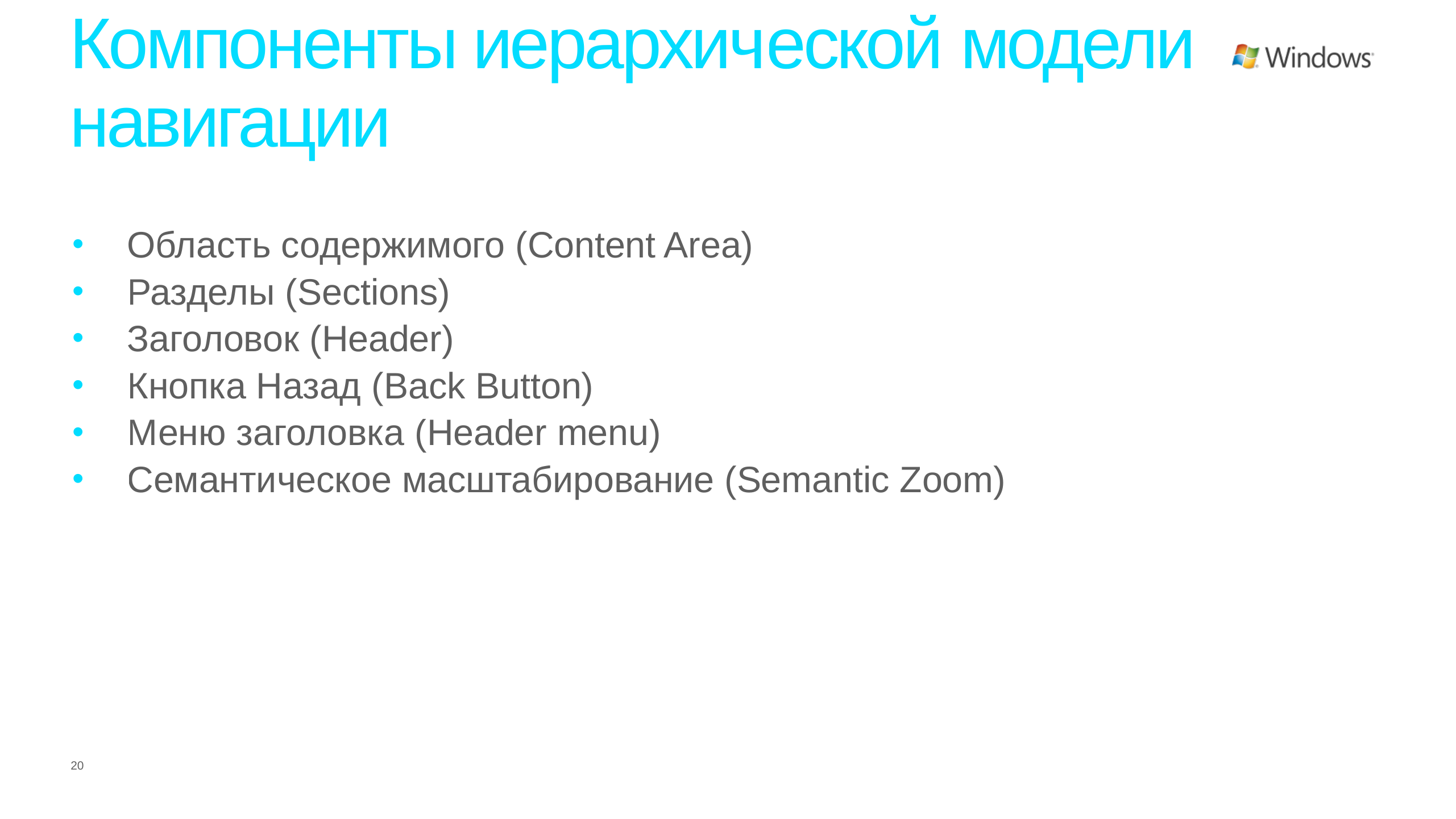

# Компоненты иерархической модели навигации

Область содержимого (Content Area)
Разделы (Sections)
Заголовок (Header)
Кнопка Назад (Back Button)
Меню заголовка (Header menu)
Семантическое масштабирование (Semantic Zoom)